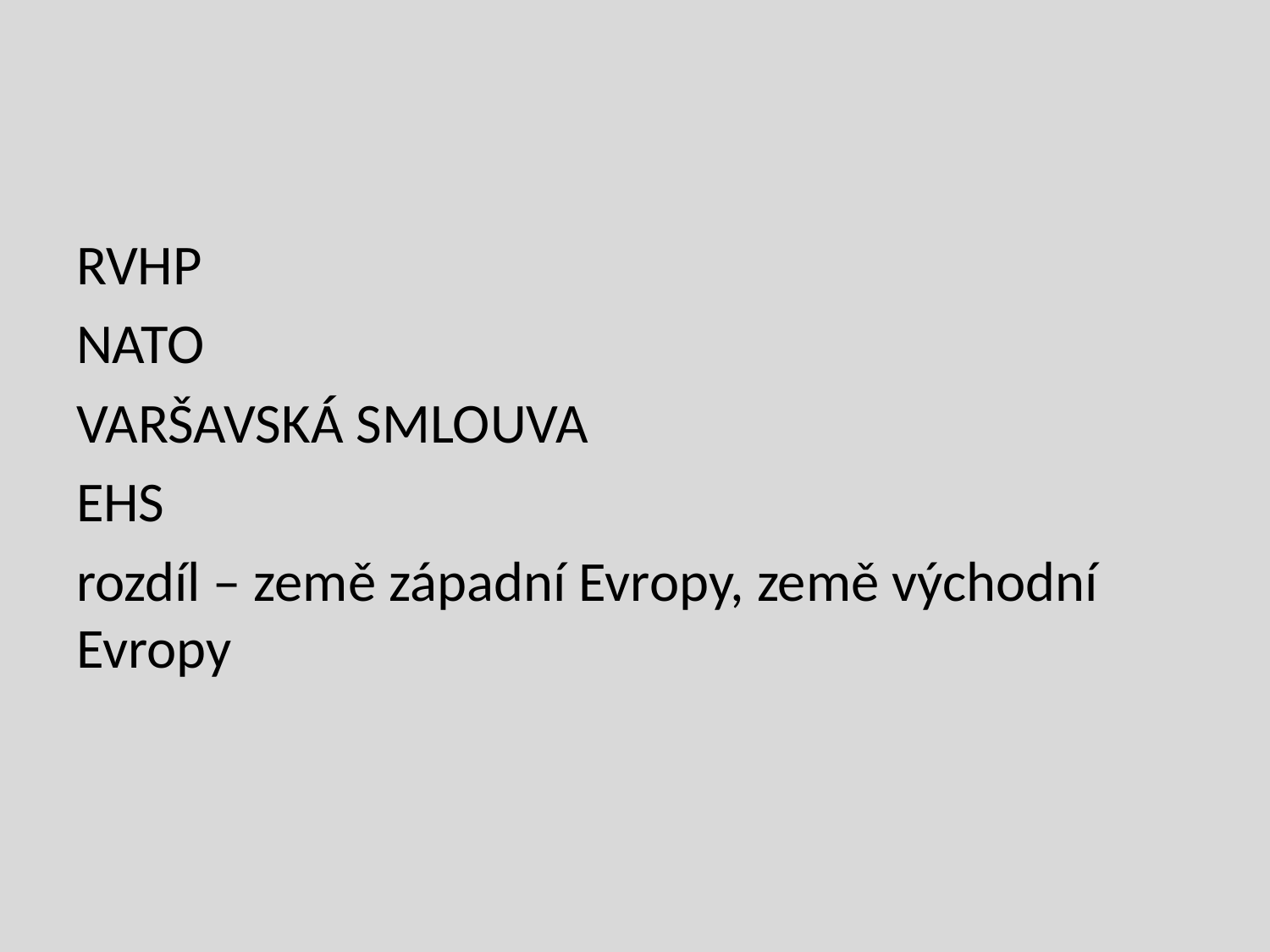

#
RVHP
NATO
VARŠAVSKÁ SMLOUVA
EHS
rozdíl – země západní Evropy, země východní Evropy